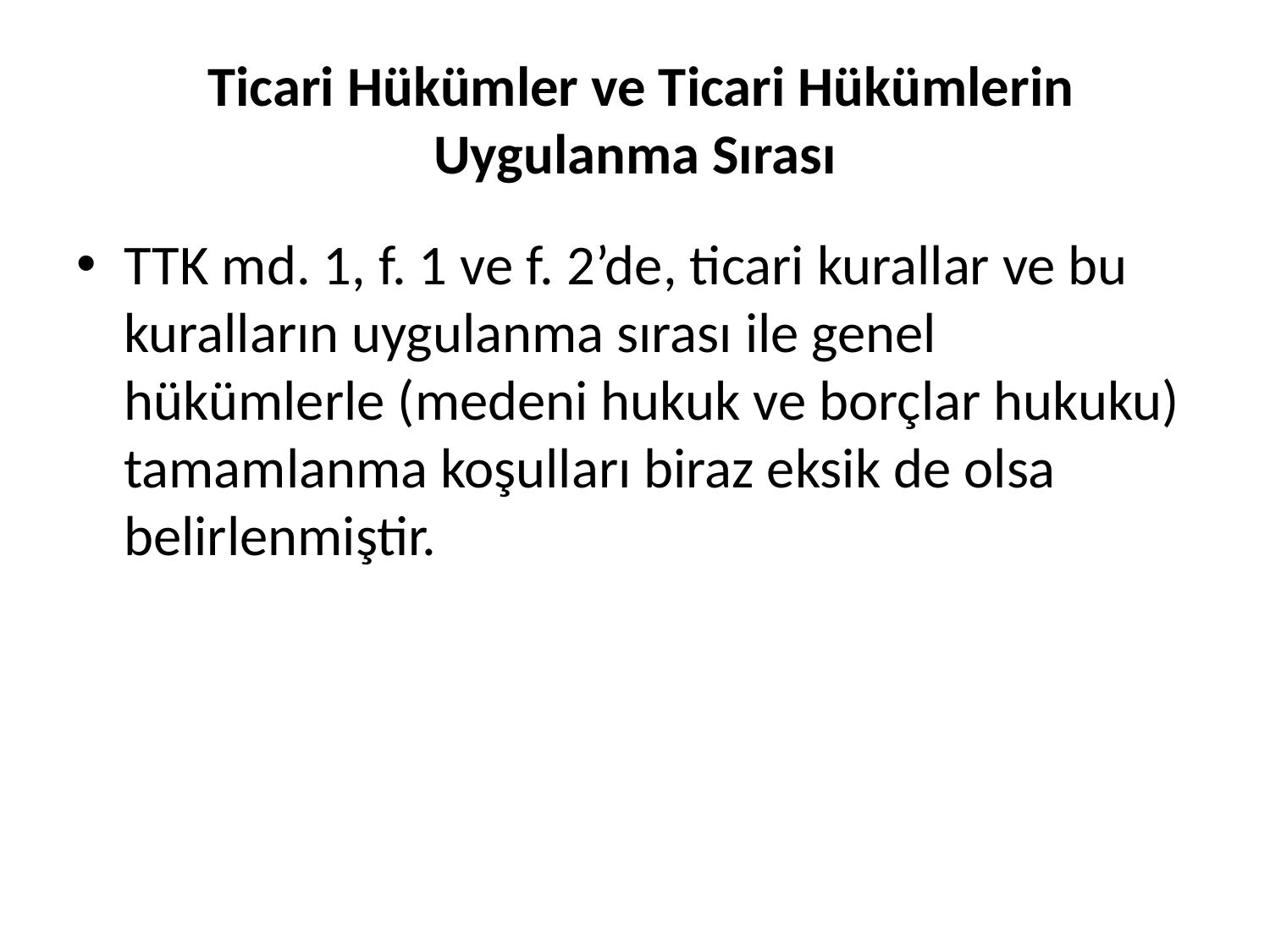

# Ticari Hükümler ve Ticari Hükümlerin Uygulanma Sırası
TTK md. 1, f. 1 ve f. 2’de, ticari kurallar ve bu kuralların uygulanma sırası ile genel hükümlerle (medeni hukuk ve borçlar hukuku) tamamlanma koşulları biraz eksik de olsa belirlenmiştir.